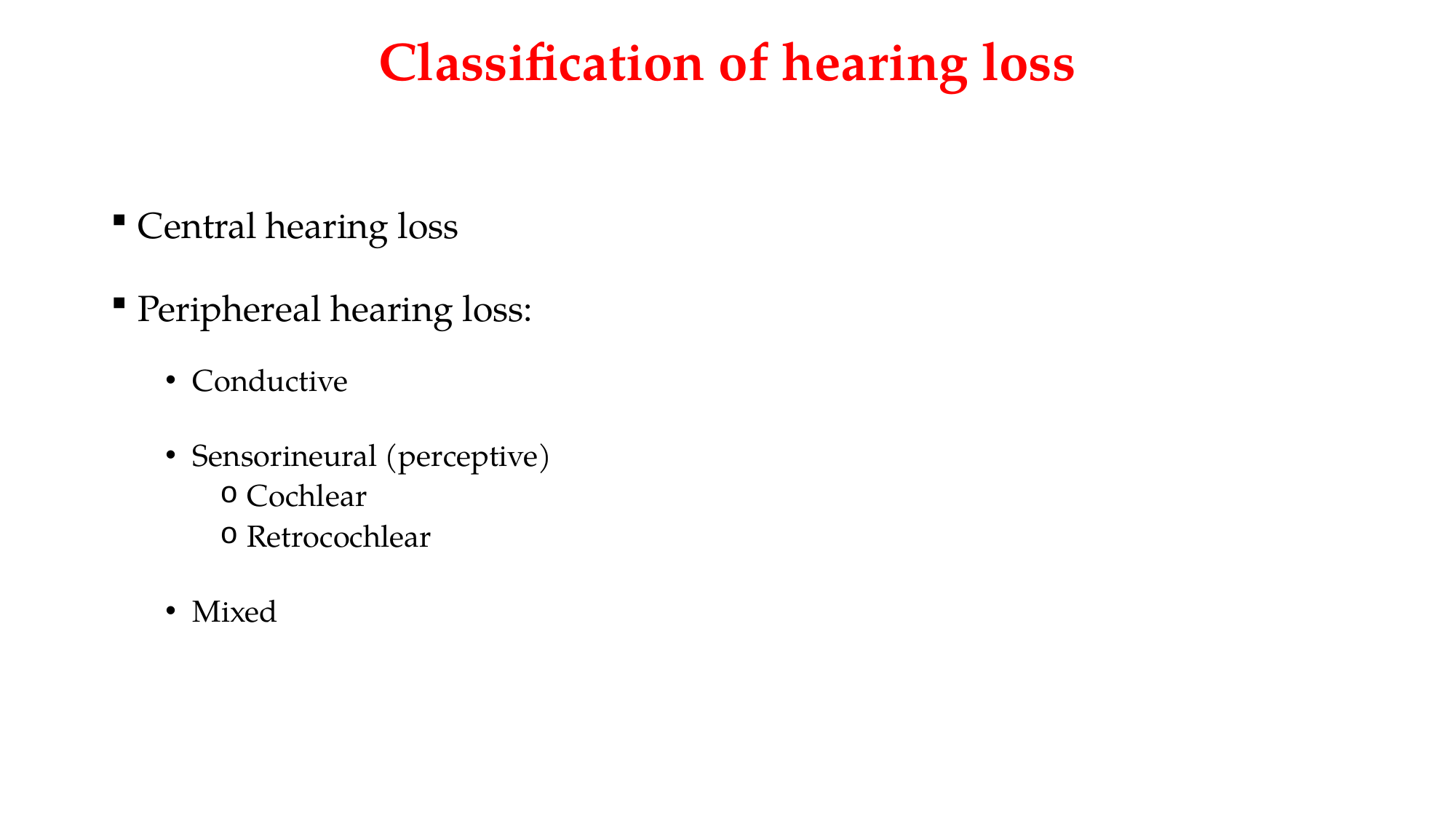

Classification of hearing loss
Central hearing loss

Periphereal hearing loss:

Conductive

Sensorineural (perceptive)
Cochlear
Retrocochlear

Mixed